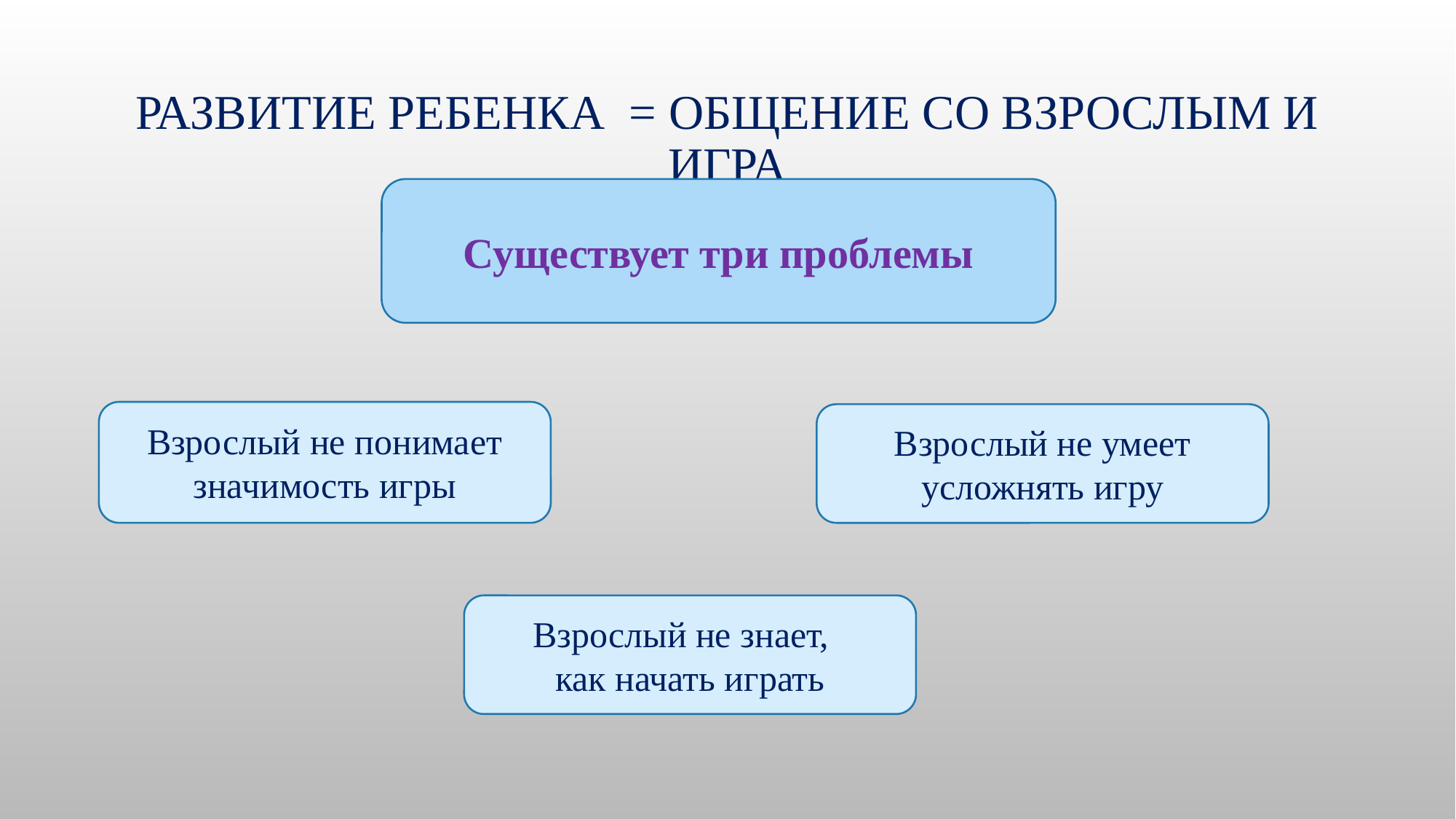

# Развитие ребенка  = общение со взрослым и игра
Существует три проблемы

Взрослый не понимает значимость игры
Взрослый не умеет усложнять игру
Взрослый не знает,
как начать играть